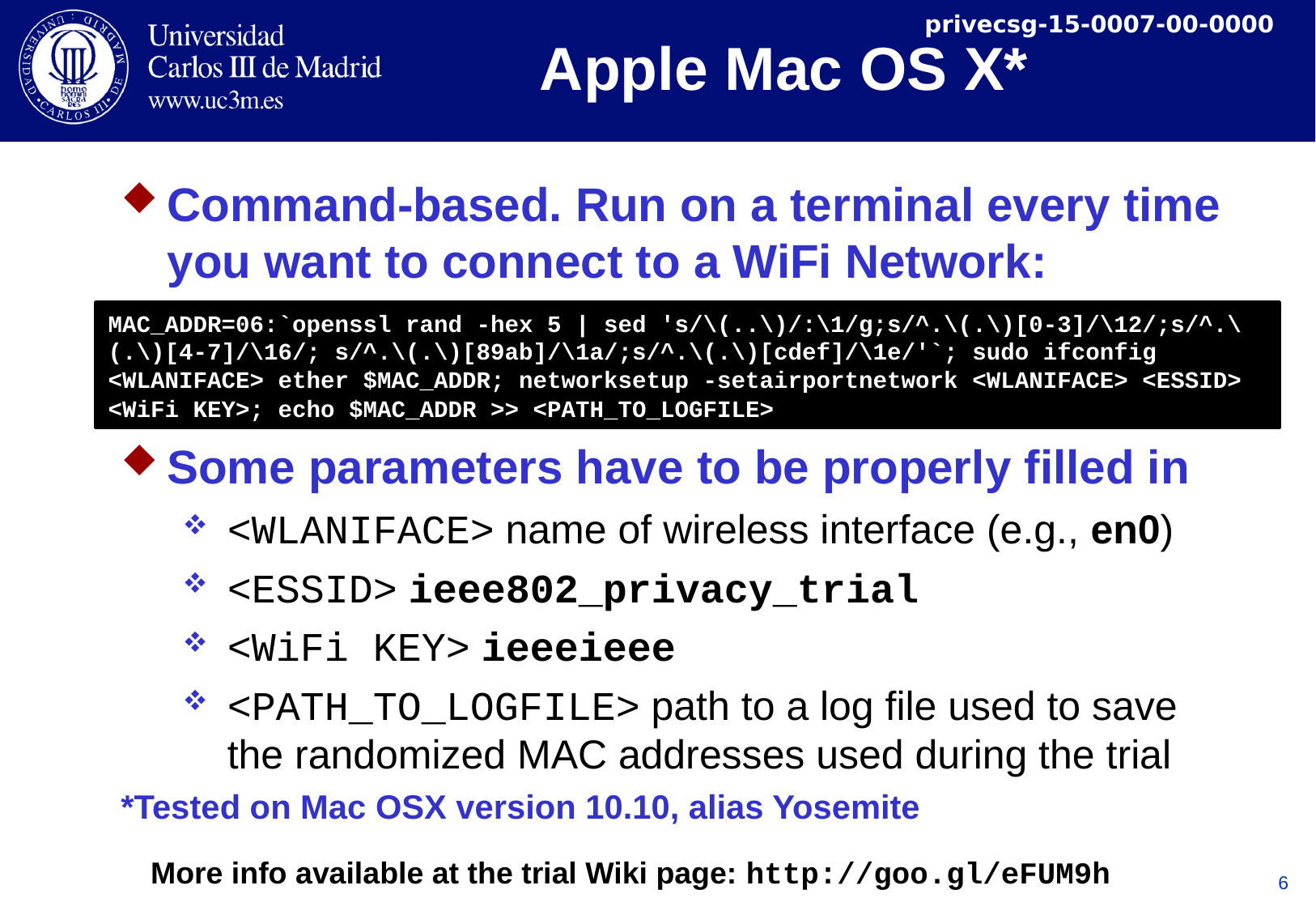

# Apple Mac OS X*
Command-based. Run on a terminal every time you want to connect to a WiFi Network:

Some parameters have to be properly filled in
<WLANIFACE> name of wireless interface (e.g., en0)
<ESSID> ieee802_privacy_trial
<WiFi KEY> ieeeieee
<PATH_TO_LOGFILE> path to a log file used to save the randomized MAC addresses used during the trial
*Tested on Mac OSX version 10.10, alias Yosemite
MAC_ADDR=06:`openssl rand -hex 5 | sed 's/\(..\)/:\1/g;s/^.\(.\)[0-3]/\12/;s/^.\(.\)[4-7]/\16/; s/^.\(.\)[89ab]/\1a/;s/^.\(.\)[cdef]/\1e/'`; sudo ifconfig <WLANIFACE> ether $MAC_ADDR; networksetup -setairportnetwork <WLANIFACE> <ESSID> <WiFi KEY>; echo $MAC_ADDR >> <PATH_TO_LOGFILE>
More info available at the trial Wiki page: http://goo.gl/eFUM9h